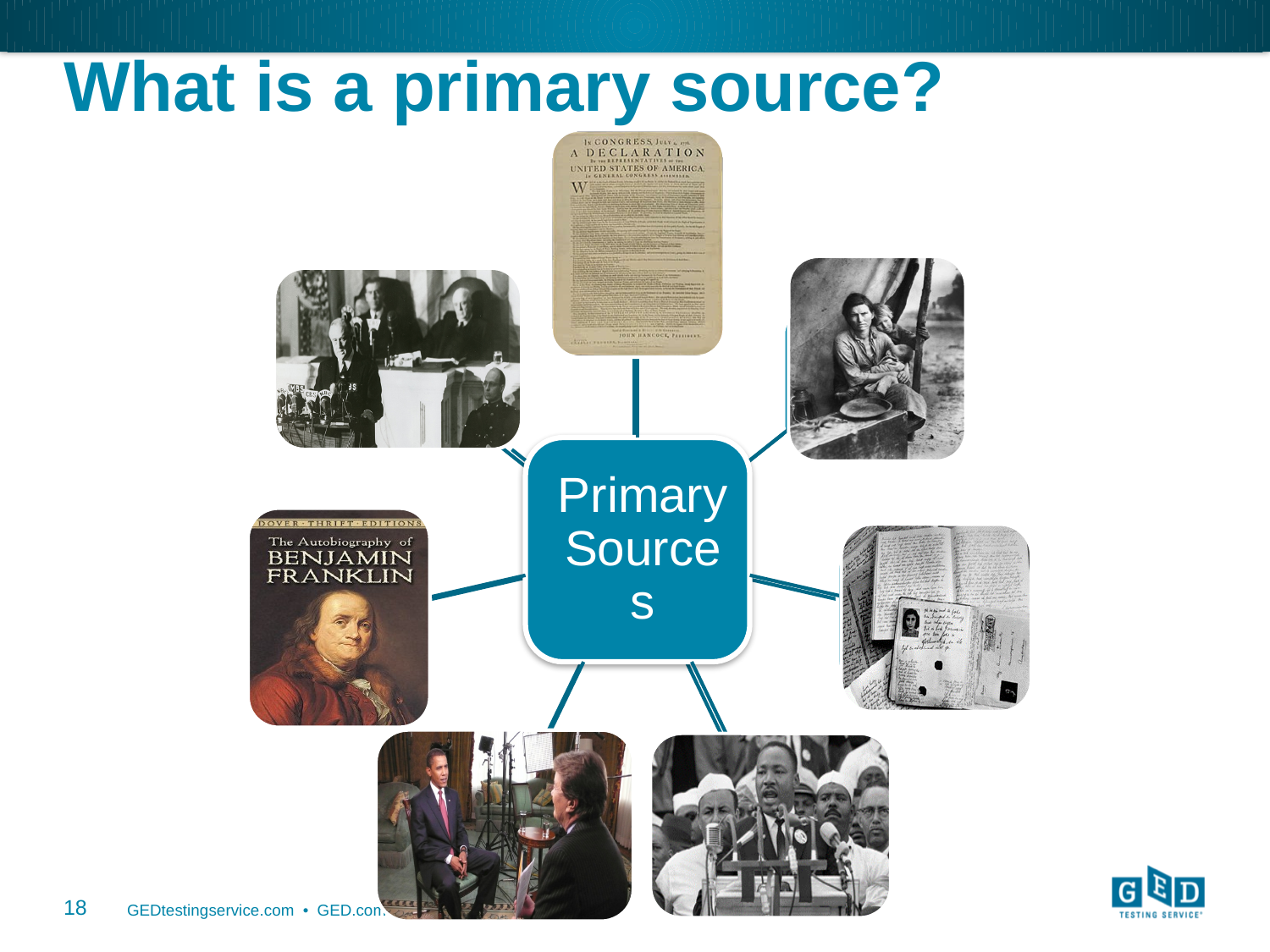

# What is a primary source?
Primary Sources

Primary Source
?
?
?
?
?
?
?
18